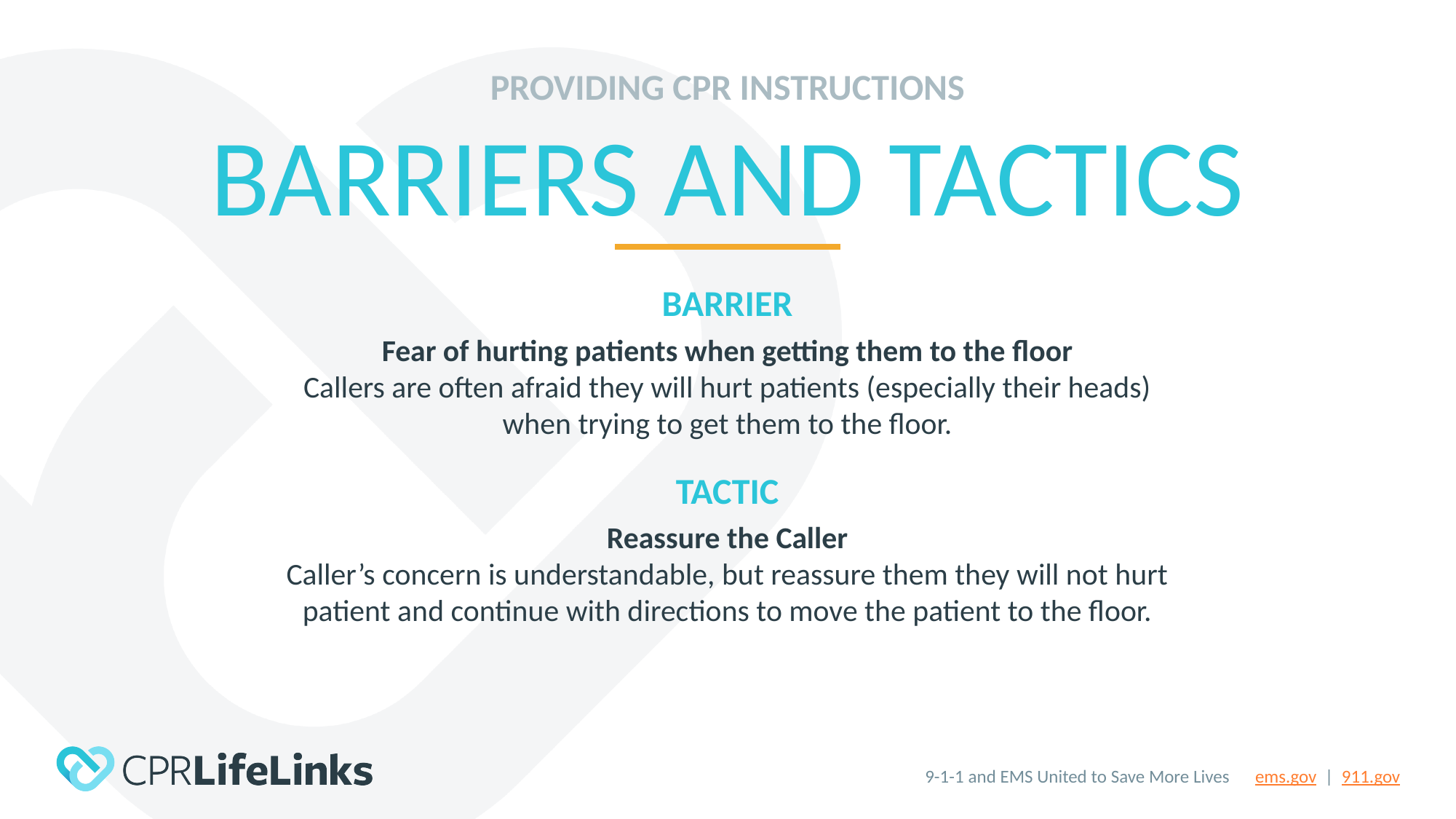

PROVIDING CPR INSTRUCTIONS
BARRIERS AND TACTICS
BARRIER
Fear of hurting patients when getting them to the floor
Callers are often afraid they will hurt patients (especially their heads) when trying to get them to the floor.
TACTIC
Reassure the Caller
Caller’s concern is understandable, but reassure them they will not hurt patient and continue with directions to move the patient to the floor.